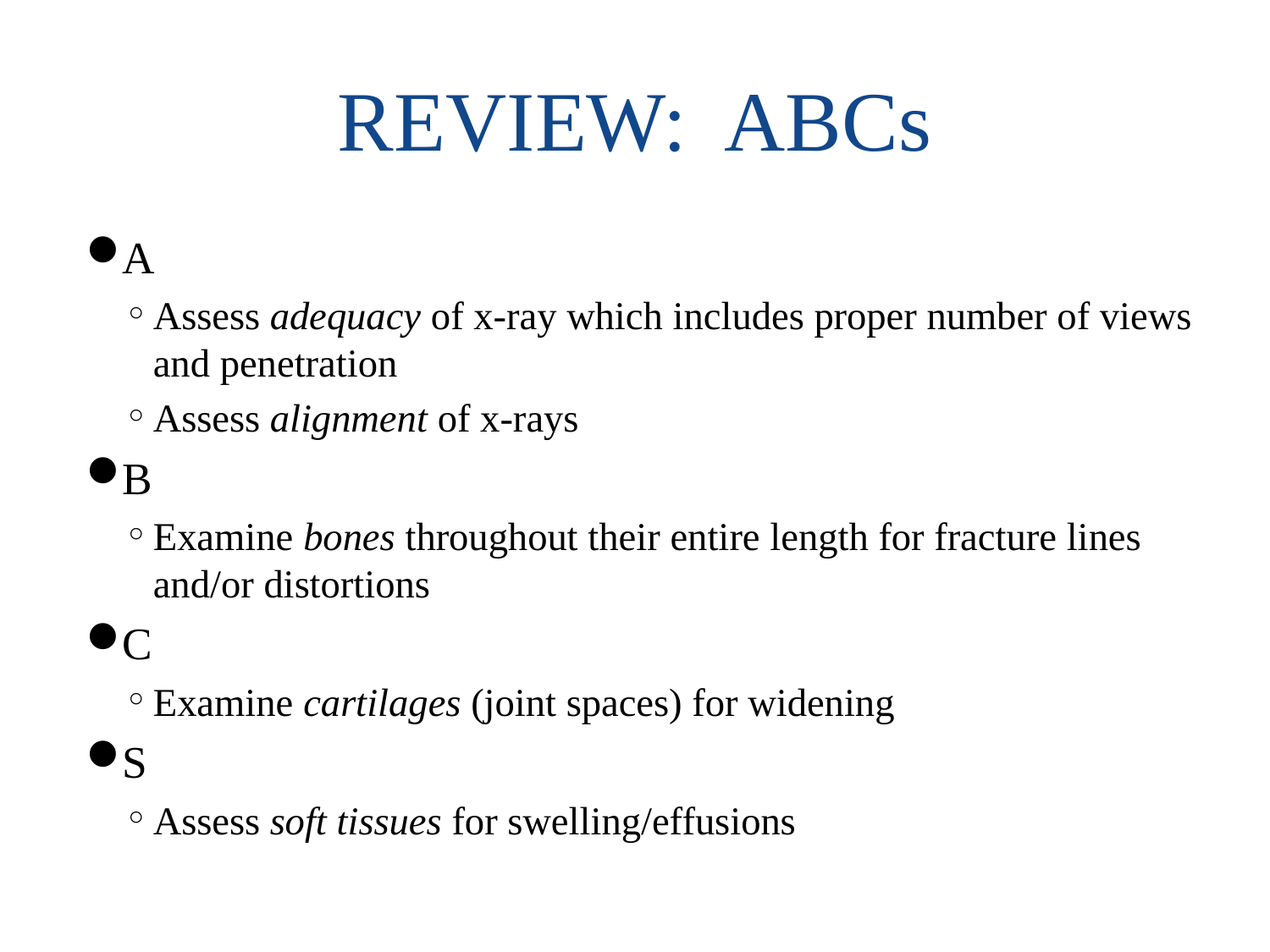

# REVIEW:  ABCs
A
Assess adequacy of x-ray which includes proper number of views and penetration
Assess alignment of x-rays
B
Examine bones throughout their entire length for fracture lines and/or distortions
C
Examine cartilages (joint spaces) for widening
S
Assess soft tissues for swelling/effusions